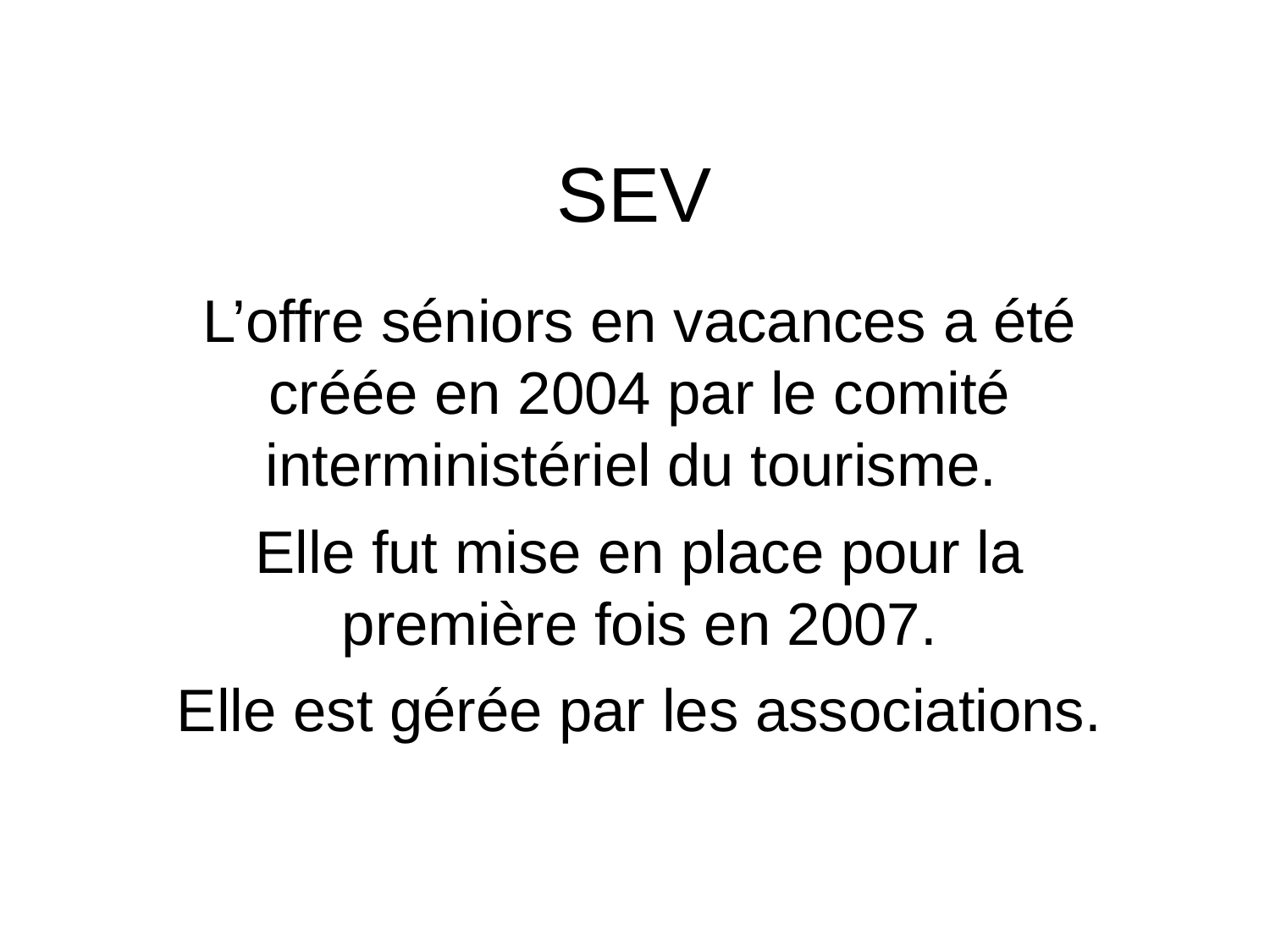

# SEV
L’offre séniors en vacances a été créée en 2004 par le comité interministériel du tourisme.
Elle fut mise en place pour la première fois en 2007.
Elle est gérée par les associations.